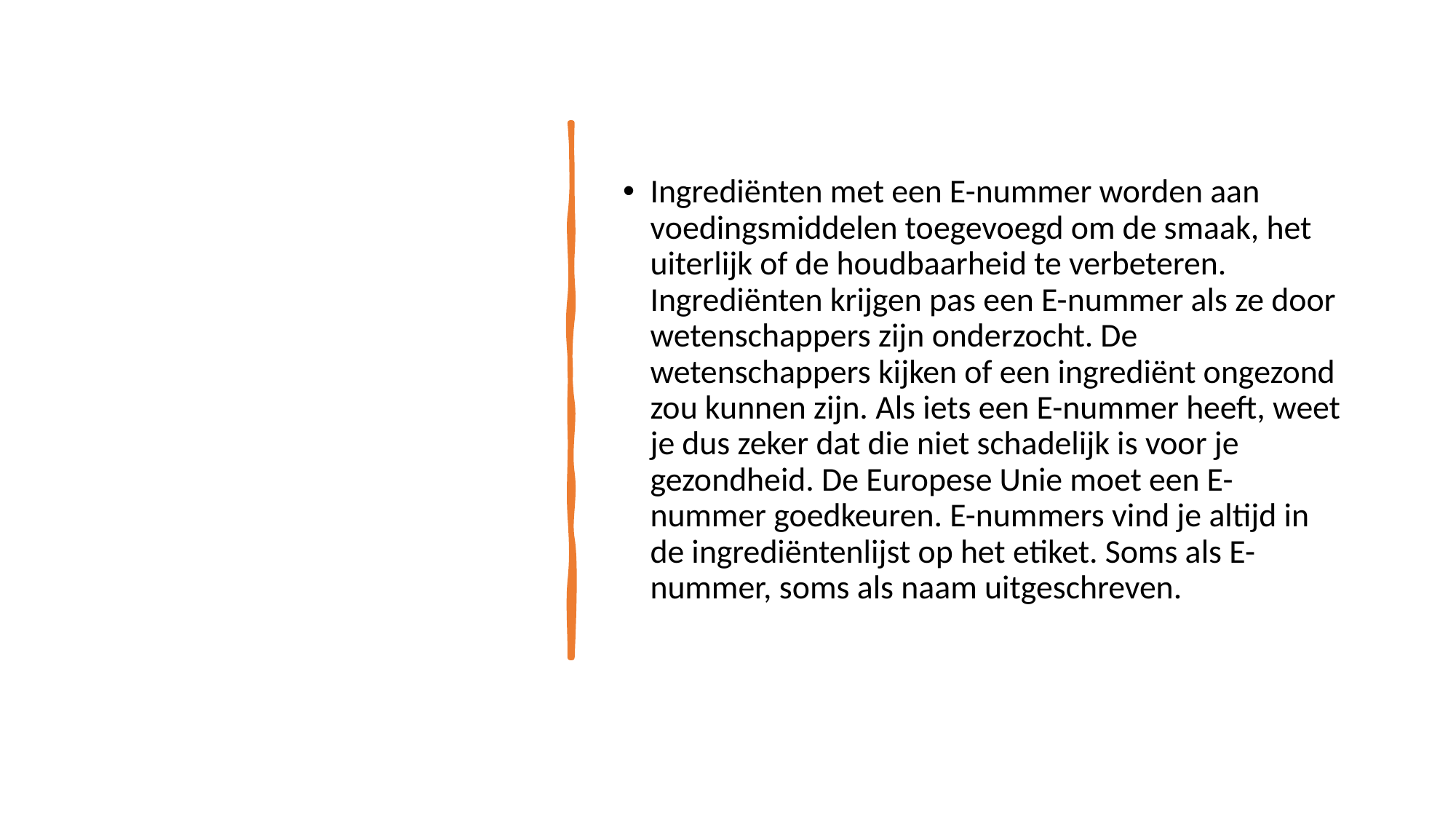

Ingrediënten met een E-nummer worden aan voedingsmiddelen toegevoegd om de smaak, het uiterlijk of de houdbaarheid te verbeteren. Ingrediënten krijgen pas een E-nummer als ze door wetenschappers zijn onderzocht. De wetenschappers kijken of een ingrediënt ongezond zou kunnen zijn. Als iets een E-nummer heeft, weet je dus zeker dat die niet schadelijk is voor je gezondheid. De Europese Unie moet een E-nummer goedkeuren. E-nummers vind je altijd in de ingrediëntenlijst op het etiket. Soms als E-nummer, soms als naam uitgeschreven.